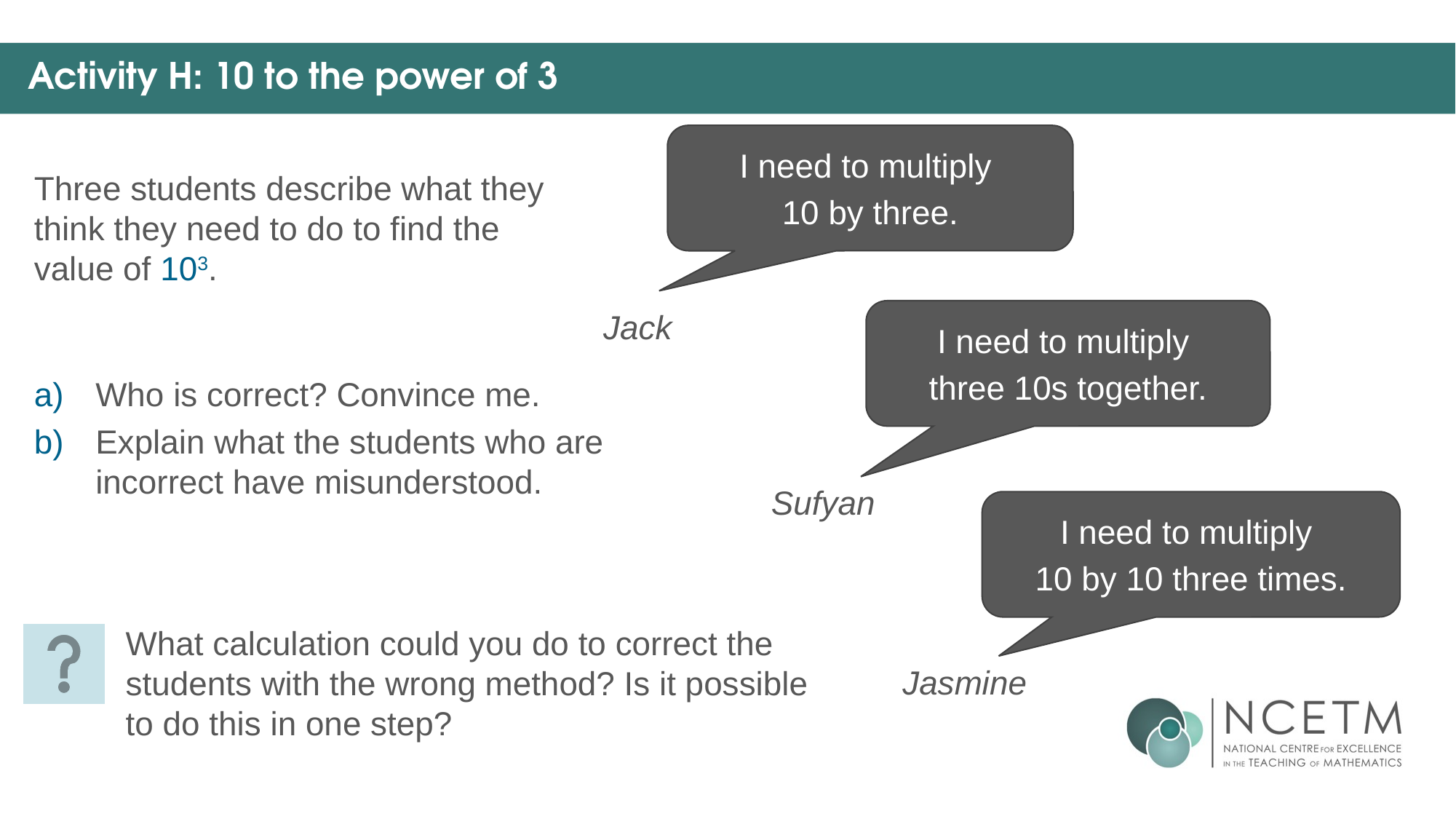

Activity H: 10 to the power of 3
I need to multiply
10 by three.
Three students describe what they think they need to do to find the value of 103.
I need to multiply
three 10s together.
Jack
Who is correct? Convince me.
Explain what the students who are incorrect have misunderstood.
Sufyan
I need to multiply
10 by 10 three times.
What calculation could you do to correct the students with the wrong method? Is it possible to do this in one step?

Jasmine